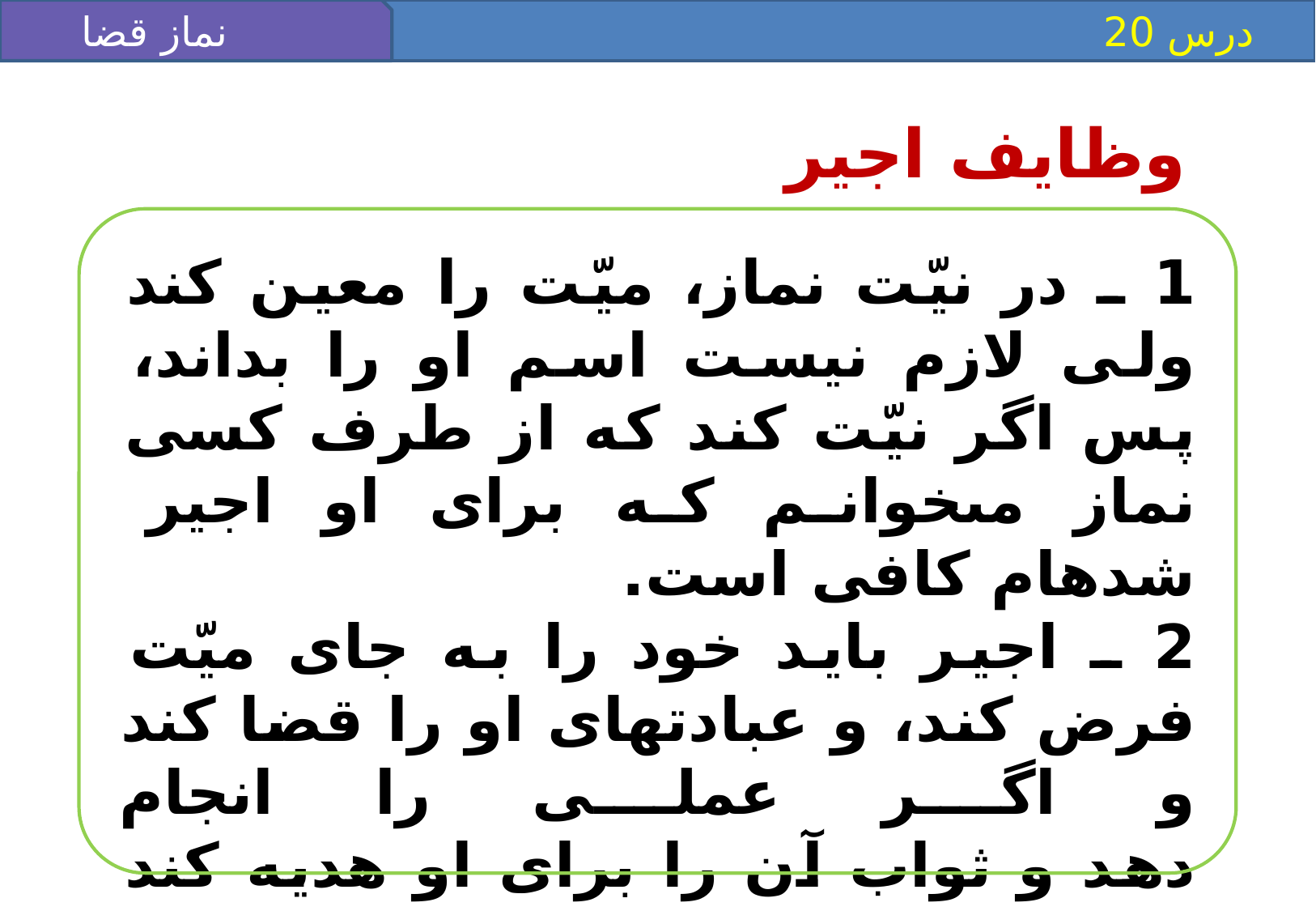

نماز قضا
 درس 20
وظايف اجير

1 ـ در نيّت نماز، ميّت را معين كند ولى لازم نيست اسم او را بداند، پس اگر نيّت كند كه از طرف كسى نماز مى‏خوانم كه براى او اجير شده‏ام كافى است.
2 ـ اجير بايد خود را به جاى ميّت فرض كند، و عبادت‏هاى او را قضا كند و اگر عملى را انجام
دهد و ثواب آن را براى او هديه كند كافى نيست.